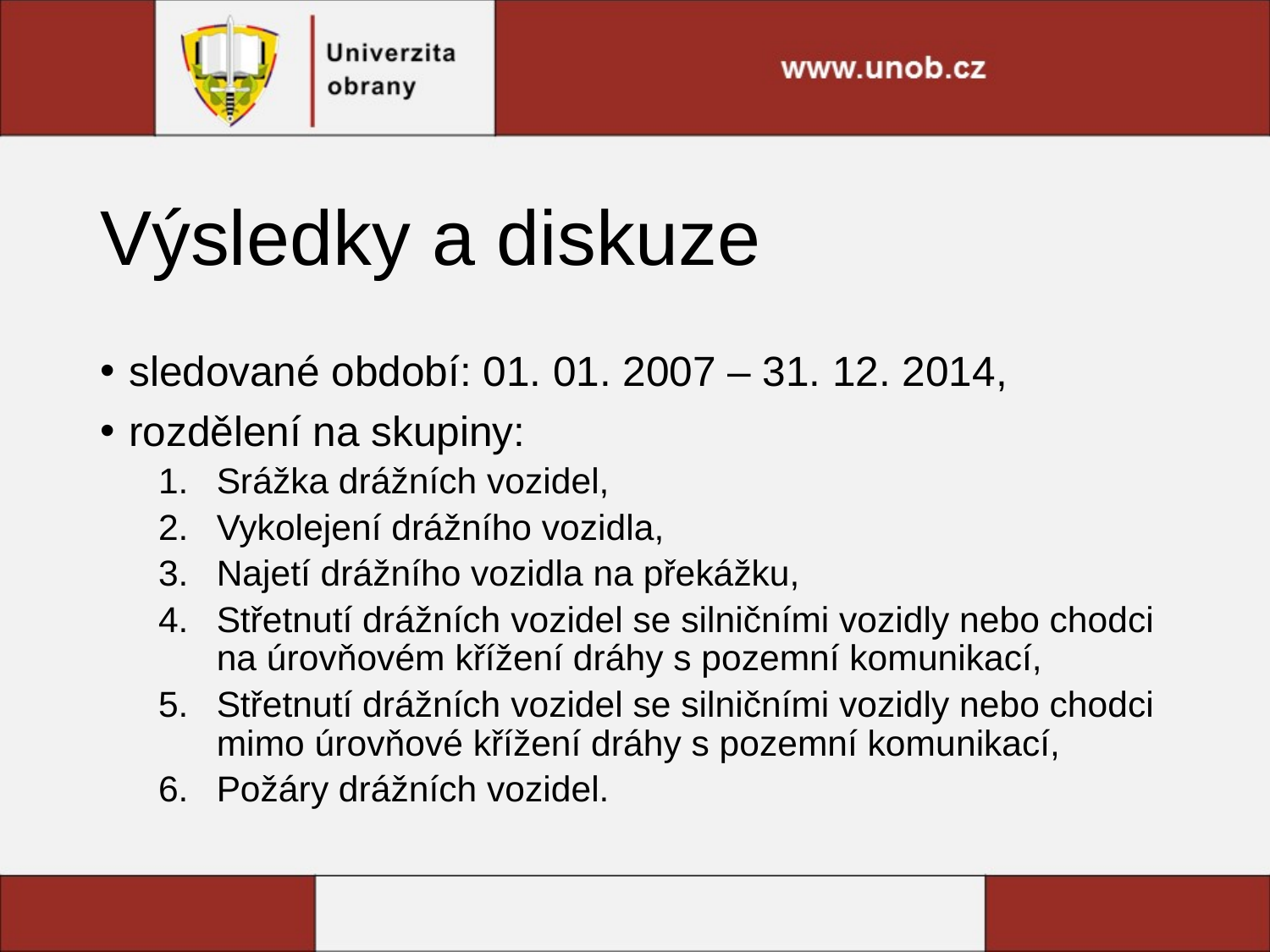

# Výsledky a diskuze
sledované období: 01. 01. 2007 – 31. 12. 2014,
rozdělení na skupiny:
Srážka drážních vozidel,
Vykolejení drážního vozidla,
Najetí drážního vozidla na překážku,
Střetnutí drážních vozidel se silničními vozidly nebo chodci na úrovňovém křížení dráhy s pozemní komunikací,
Střetnutí drážních vozidel se silničními vozidly nebo chodci mimo úrovňové křížení dráhy s pozemní komunikací,
Požáry drážních vozidel.